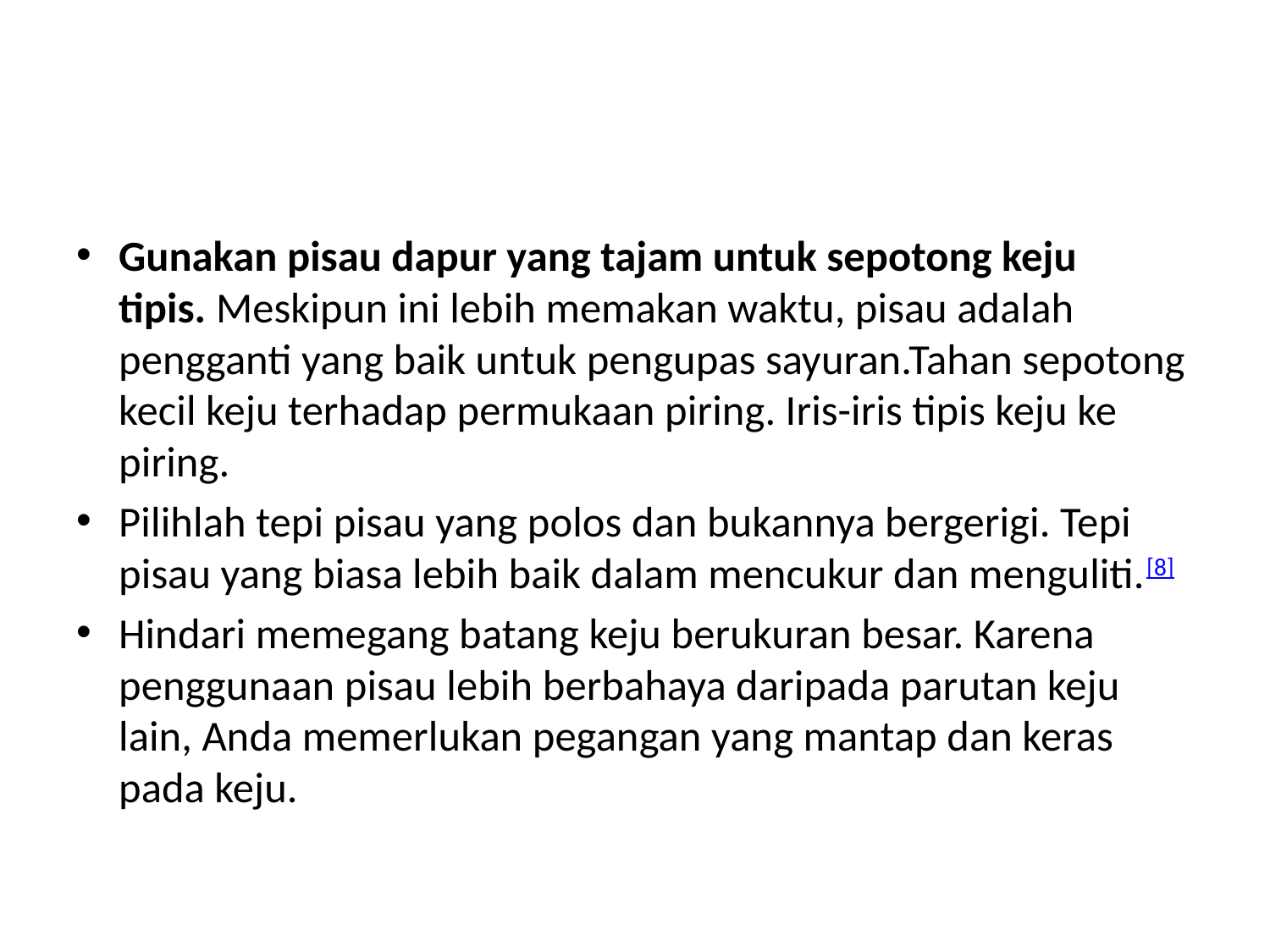

#
Gunakan pisau dapur yang tajam untuk sepotong keju tipis. Meskipun ini lebih memakan waktu, pisau adalah pengganti yang baik untuk pengupas sayuran.Tahan sepotong kecil keju terhadap permukaan piring. Iris-iris tipis keju ke piring.
Pilihlah tepi pisau yang polos dan bukannya bergerigi. Tepi pisau yang biasa lebih baik dalam mencukur dan menguliti.[8]
Hindari memegang batang keju berukuran besar. Karena penggunaan pisau lebih berbahaya daripada parutan keju lain, Anda memerlukan pegangan yang mantap dan keras pada keju.